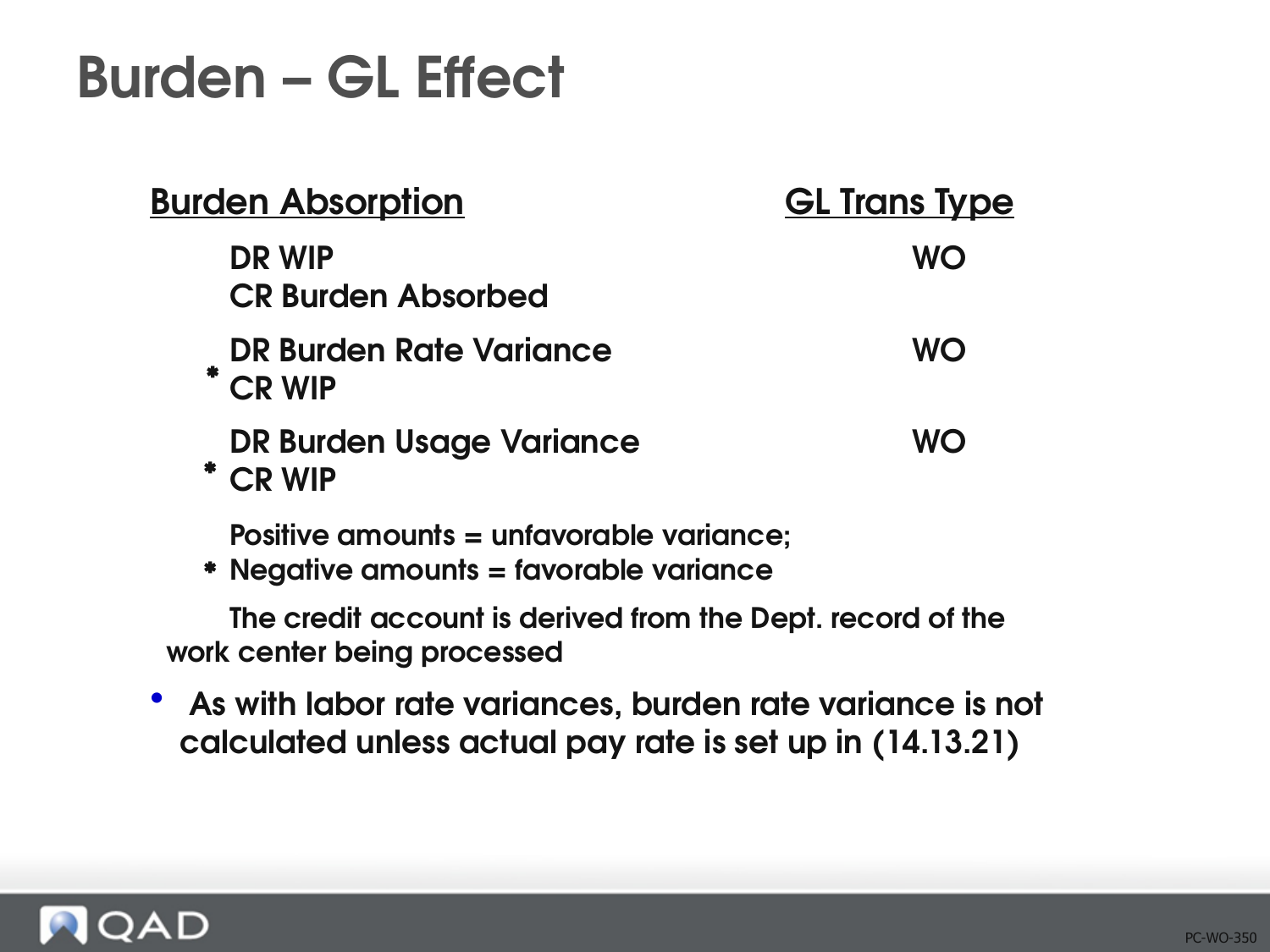

# Burden – GL Effect
Burden Absorption			GL Trans Type
		DR WIP					WO
		CR Burden Absorbed
		DR Burden Rate Variance			WO
		CR WIP
		DR Burden Usage Variance			WO
		CR WIP
		Positive amounts = unfavorable variance;
		Negative amounts = favorable variance
		The credit account is derived from the Dept. record of the 		work center being processed
 As with labor rate variances, burden rate variance is not 	calculated unless actual pay rate is set up in (14.13.21)
*
*
*
PC-WO-350